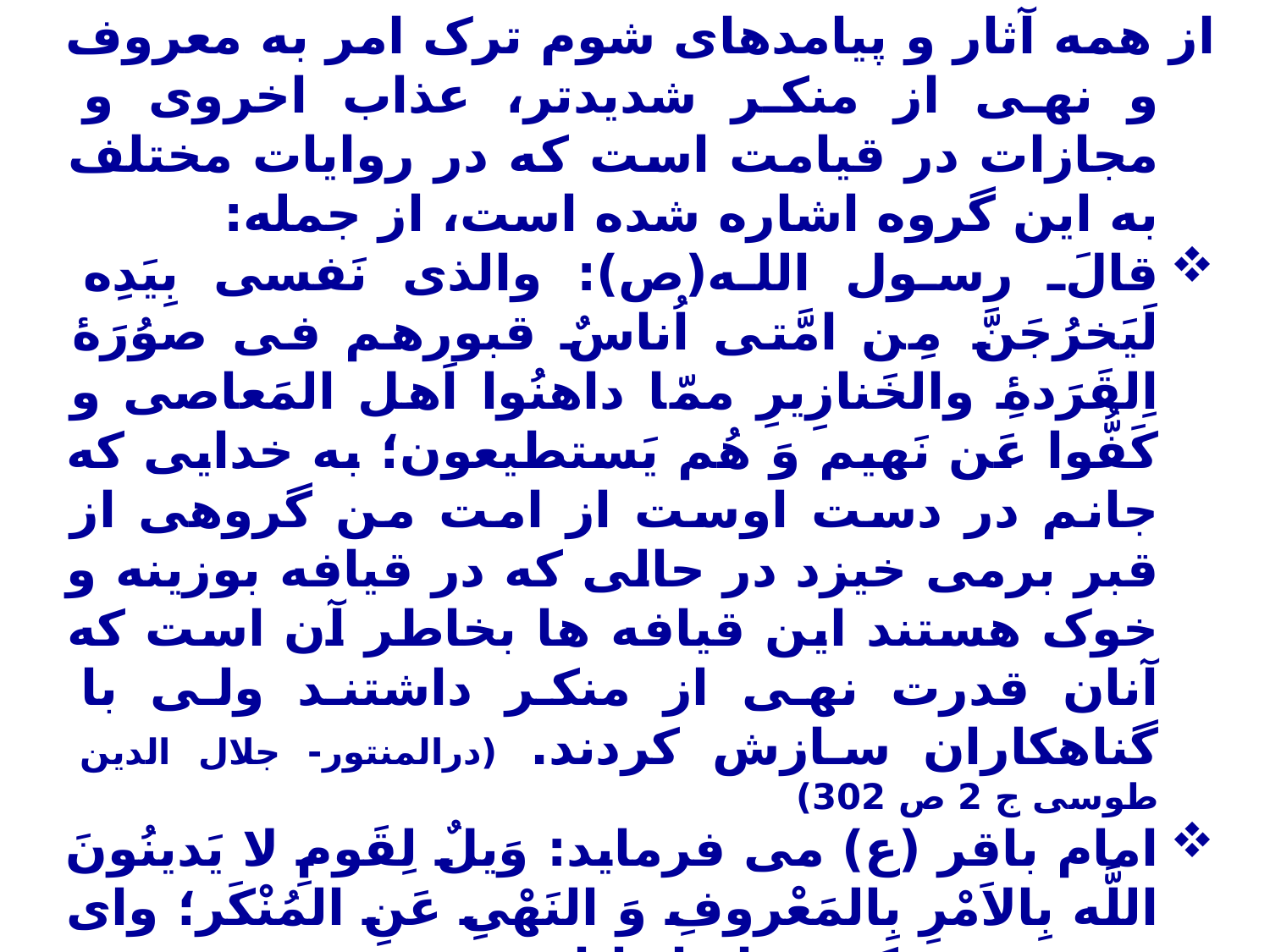

10- عذاب اخروی

از همه آثار و پیامدهای شوم ترک امر به معروف و نهی از منکر شدیدتر، عذاب اخروی و مجازات در قیامت است که در روایات مختلف به این گروه اشاره شده است، از جمله:
قالَ رسول الله(ص): والذی نَفسی بِیَدِه لَیَخرُجَنَّ مِن امَّتی اُناسٌ قبورهم فی صوُرَۀ اِلقَرَدۀِ والخَنازِیرِ ممّا داهنُوا اَهل المَعاصی و کَفُّوا عَن نَهیم وَ هُم یَستطیعون؛ به خدایی که جانم در دست اوست از امت من گروهی از قبر برمی خیزد در حالی که در قیافه بوزینه و خوک هستند این قیافه ها بخاطر آن است که آنان قدرت نهی از منکر داشتند ولی با گناهکاران سازش کردند. (درالمنتور- جلال الدین طوسی ج 2 ص 302)
امام باقر (ع) می فرماید: وَیلٌ لِقَومِ لا یَدینُونَ اللَّه بِالاَمْرِ بِالمَعْروفِ وَ النَهْیِ عَنِ المُنْکَر؛ وای بر مردمی که خدا را با امر به معروف و نهی از منکر اطاعت نمی کنند. ( تهذیب الاحکام ج 6 ص 176)